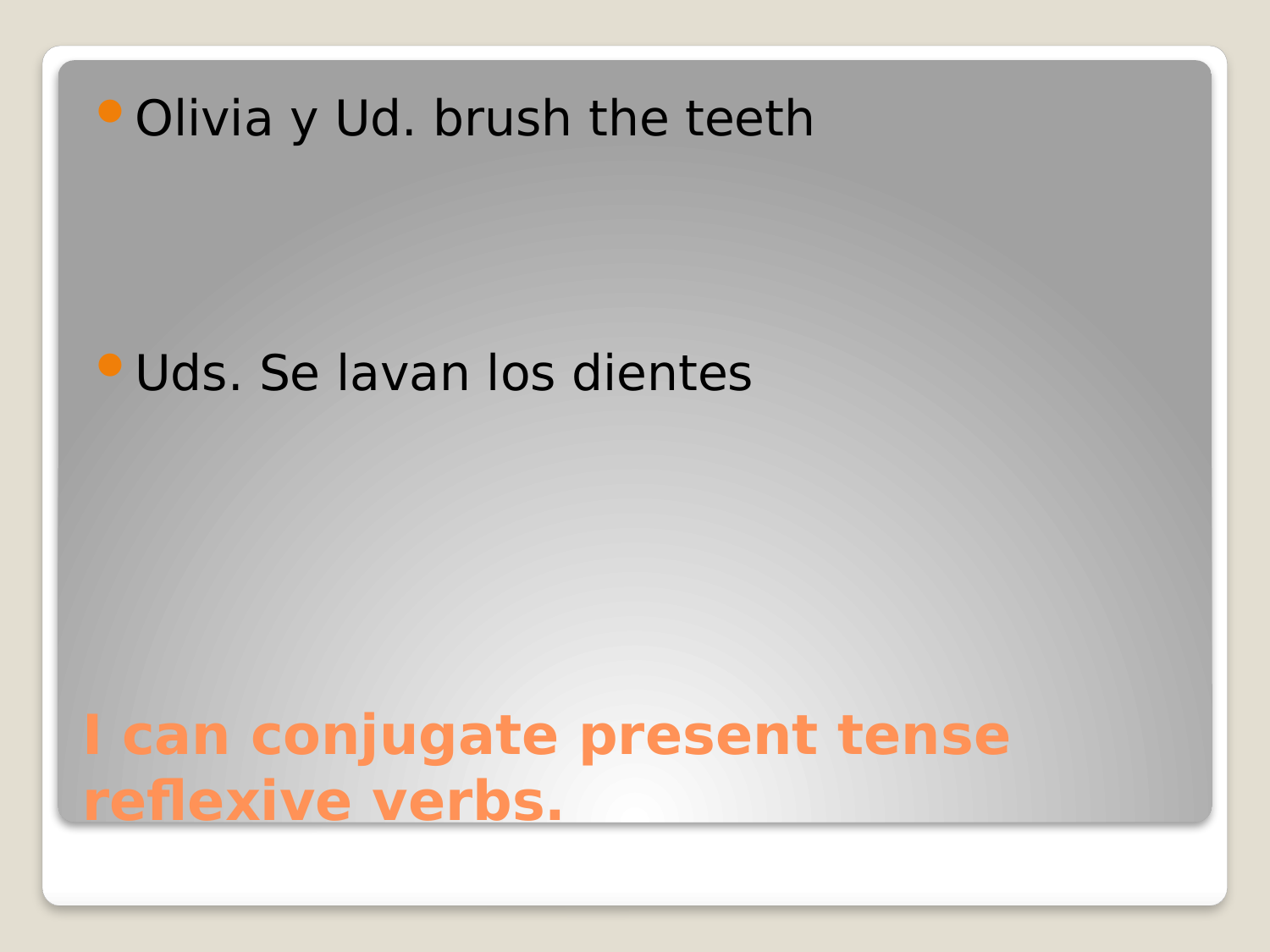

Olivia y Ud. brush the teeth

Uds. Se lavan los dientes
# I can conjugate present tense reflexive verbs.